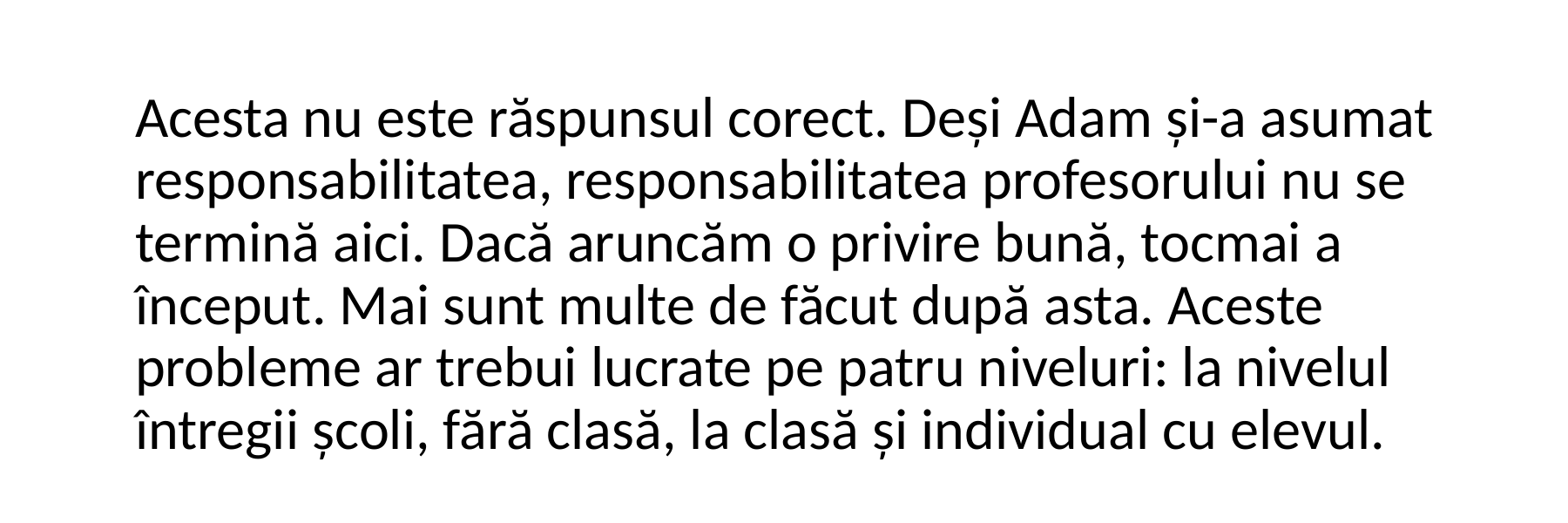

Acesta nu este răspunsul corect. Deși Adam și-a asumat responsabilitatea, responsabilitatea profesorului nu se termină aici. Dacă aruncăm o privire bună, tocmai a început. Mai sunt multe de făcut după asta. Aceste probleme ar trebui lucrate pe patru niveluri: la nivelul întregii școli, fără clasă, la clasă și individual cu elevul.